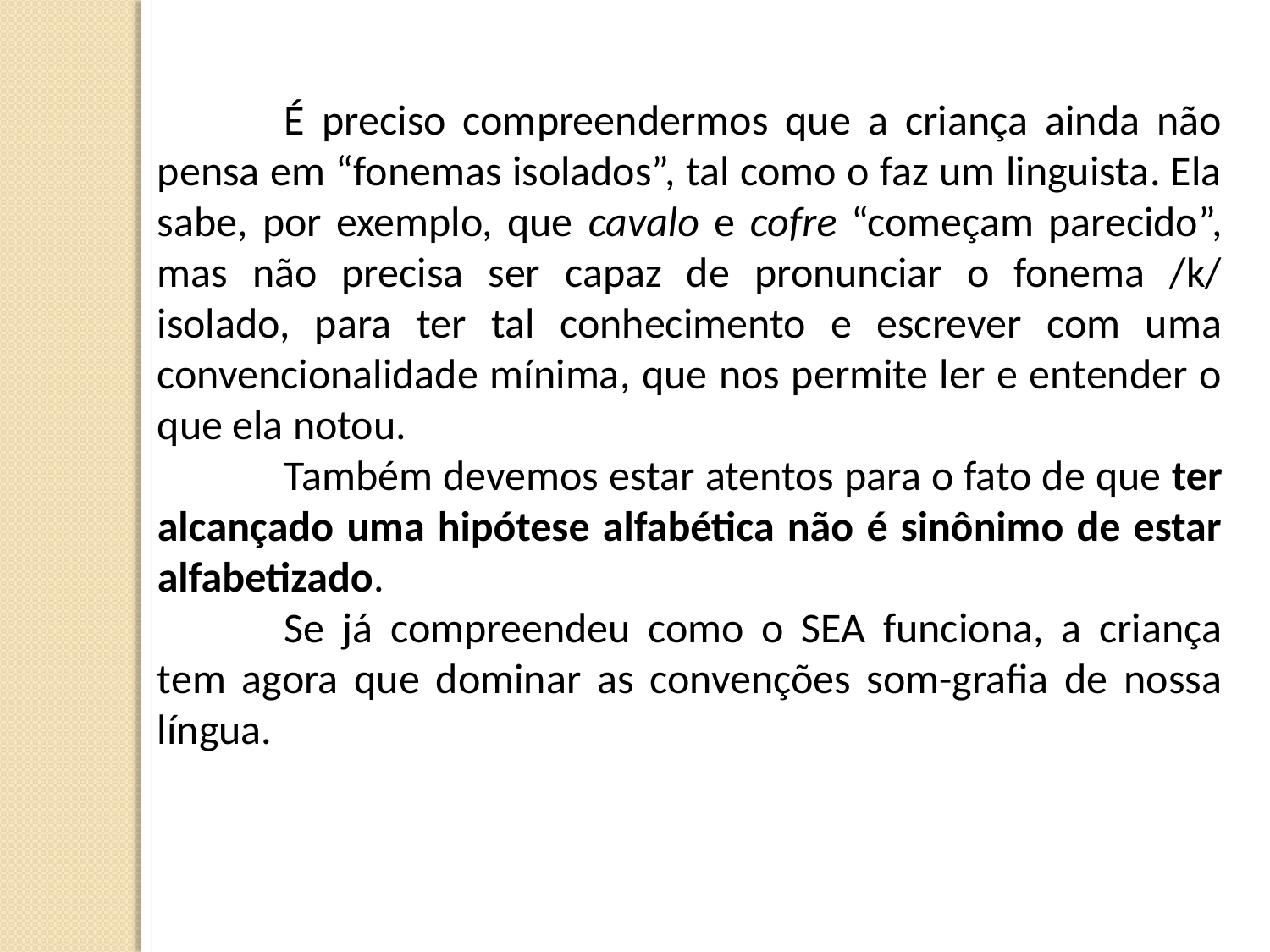

É preciso compreendermos que a criança ainda não pensa em “fonemas isolados”, tal como o faz um linguista. Ela sabe, por exemplo, que cavalo e cofre “começam parecido”, mas não precisa ser capaz de pronunciar o fonema /k/ isolado, para ter tal conhecimento e escrever com uma convencionalidade mínima, que nos permite ler e entender o que ela notou.
	Também devemos estar atentos para o fato de que ter alcançado uma hipótese alfabética não é sinônimo de estar alfabetizado.
	Se já compreendeu como o SEA funciona, a criança tem agora que dominar as convenções som-grafia de nossa língua.